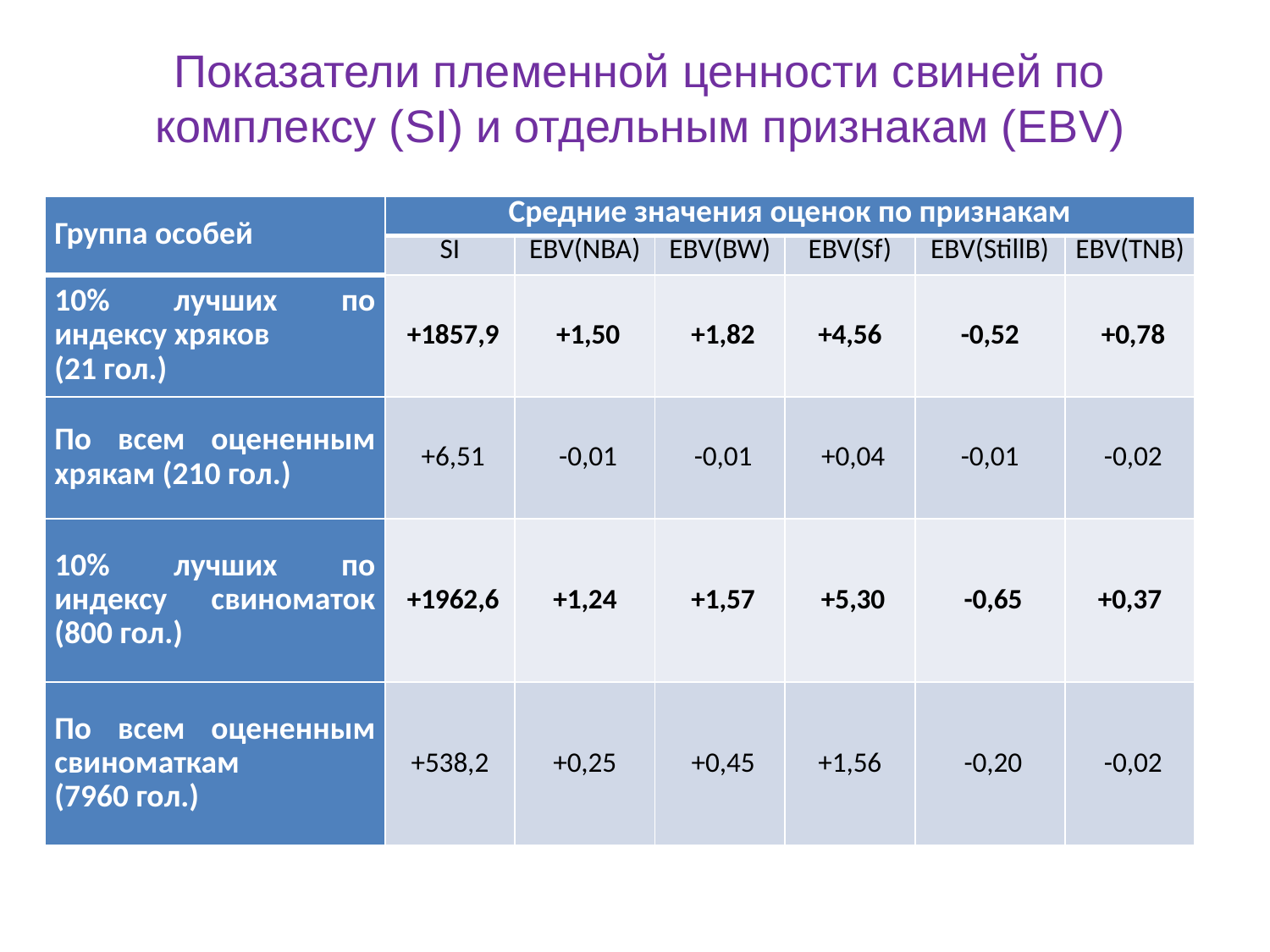

# Показатели племенной ценности свиней по комплексу (SI) и отдельным признакам (EBV)
| Группа особей | Средние значения оценок по признакам |  |  |  |  |  |
| --- | --- | --- | --- | --- | --- | --- |
|  | SI | EBV(NBA) | EBV(BW) | EBV(Sf) | EBV(StillB) | EBV(TNB) |
| 10% лучших по индексу хряков (21 гол.) | +1857,9 | +1,50 | +1,82 | +4,56 | -0,52 | +0,78 |
| По всем оцененным хрякам (210 гол.) | +6,51 | -0,01 | -0,01 | +0,04 | -0,01 | -0,02 |
| 10% лучших по индексу свиноматок (800 гол.) | +1962,6 | +1,24 | +1,57 | +5,30 | -0,65 | +0,37 |
| По всем оцененным свиноматкам (7960 гол.) | +538,2 | +0,25 | +0,45 | +1,56 | -0,20 | -0,02 |